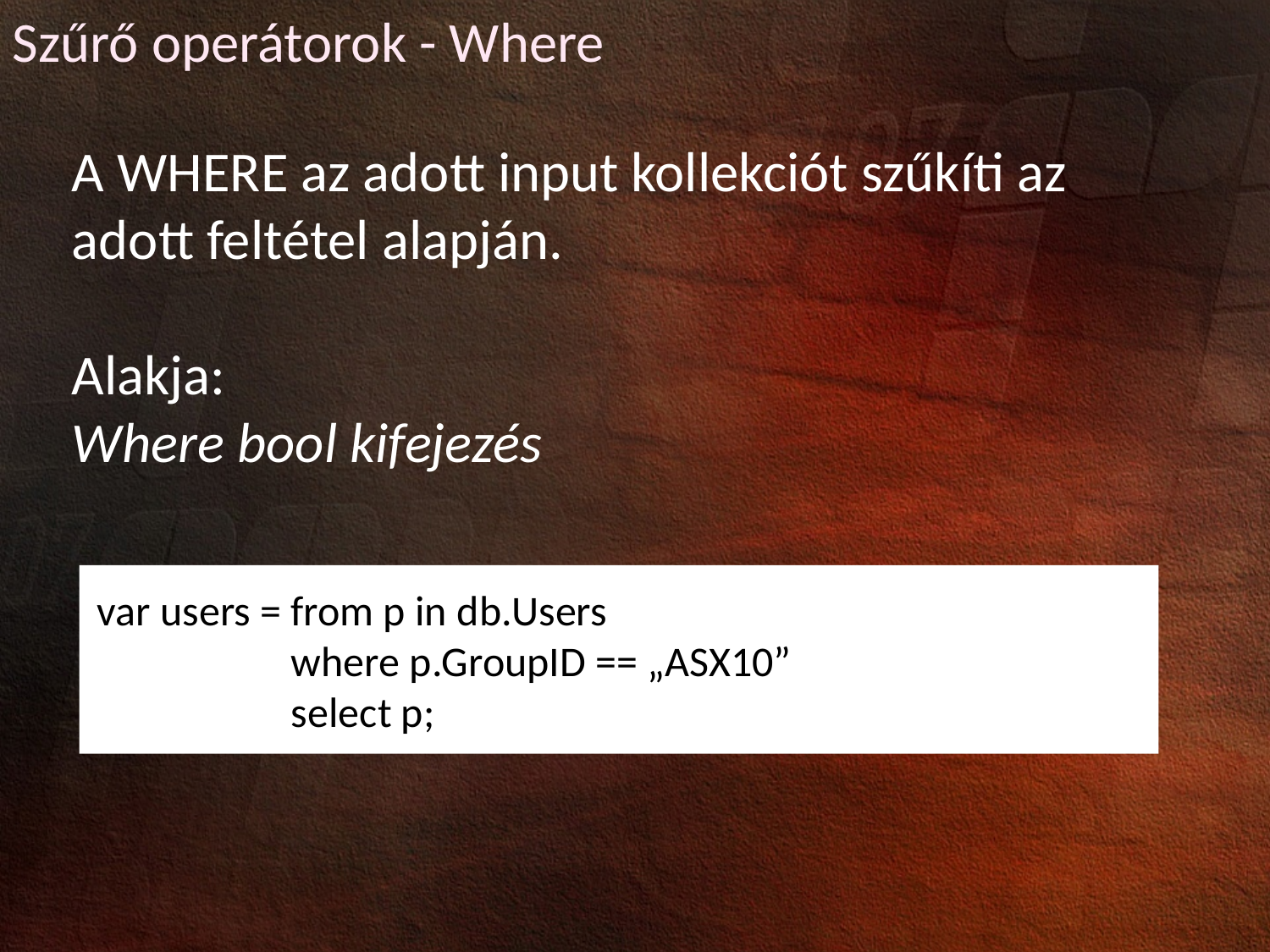

Szűrő operátorok - Where
A WHERE az adott input kollekciót szűkíti az adott feltétel alapján.

Alakja:
Where bool kifejezés

var users = from p in db.Users
	       where p.GroupID == „ASX10”
	       select p;